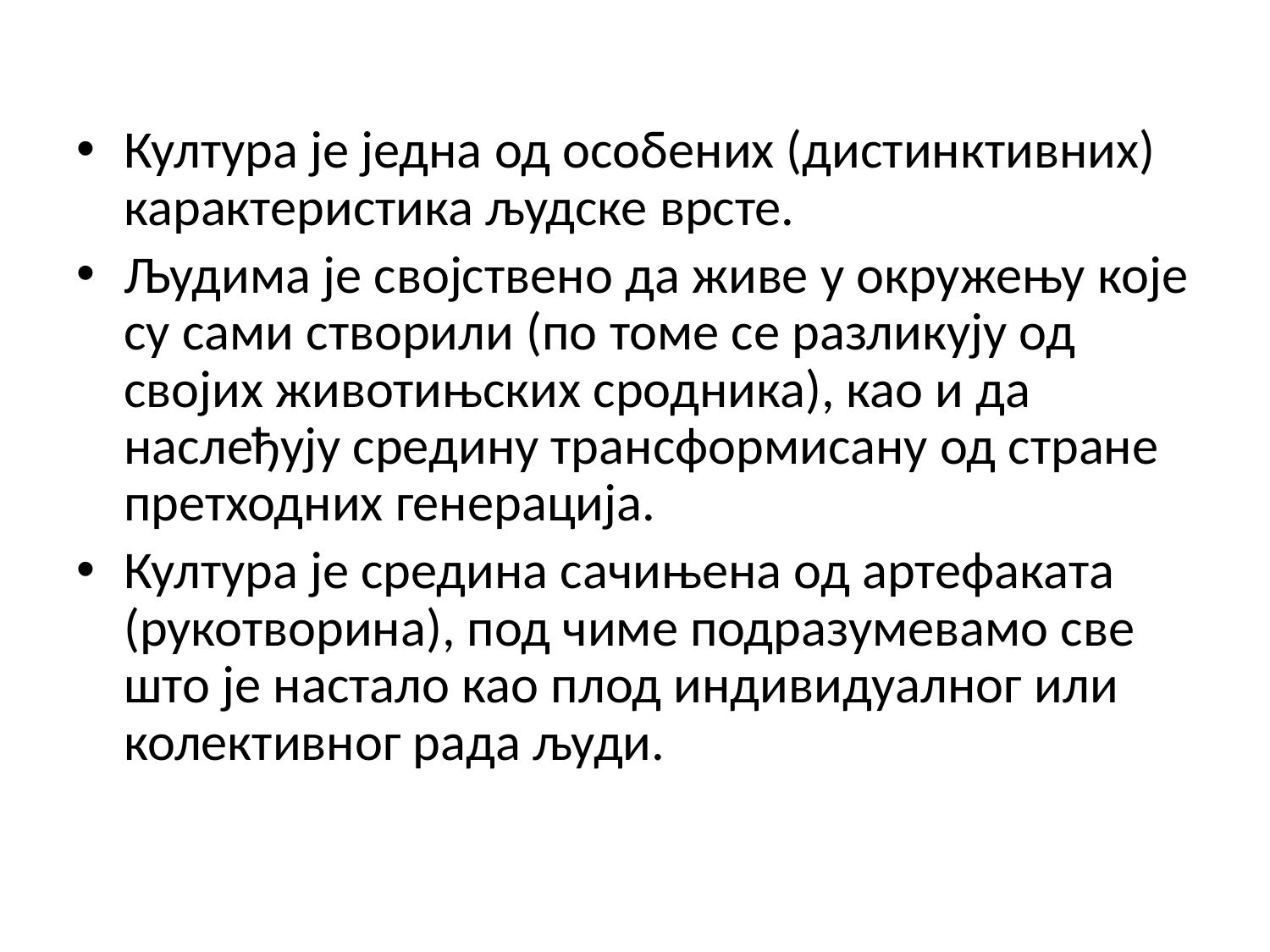

Култура је једна од особених (дистинктивних) карактеристика људске врсте.
Људима је својствено да живе у окружењу које су сами створили (по томе се разликују од својих животињских сродника), као и да наслеђују средину трансформисану од стране претходних генерација.
Култура је средина сачињена од артефаката (рукотворина), под чиме подразумевамо све што је настало као плод индивидуалног или колективног рада људи.